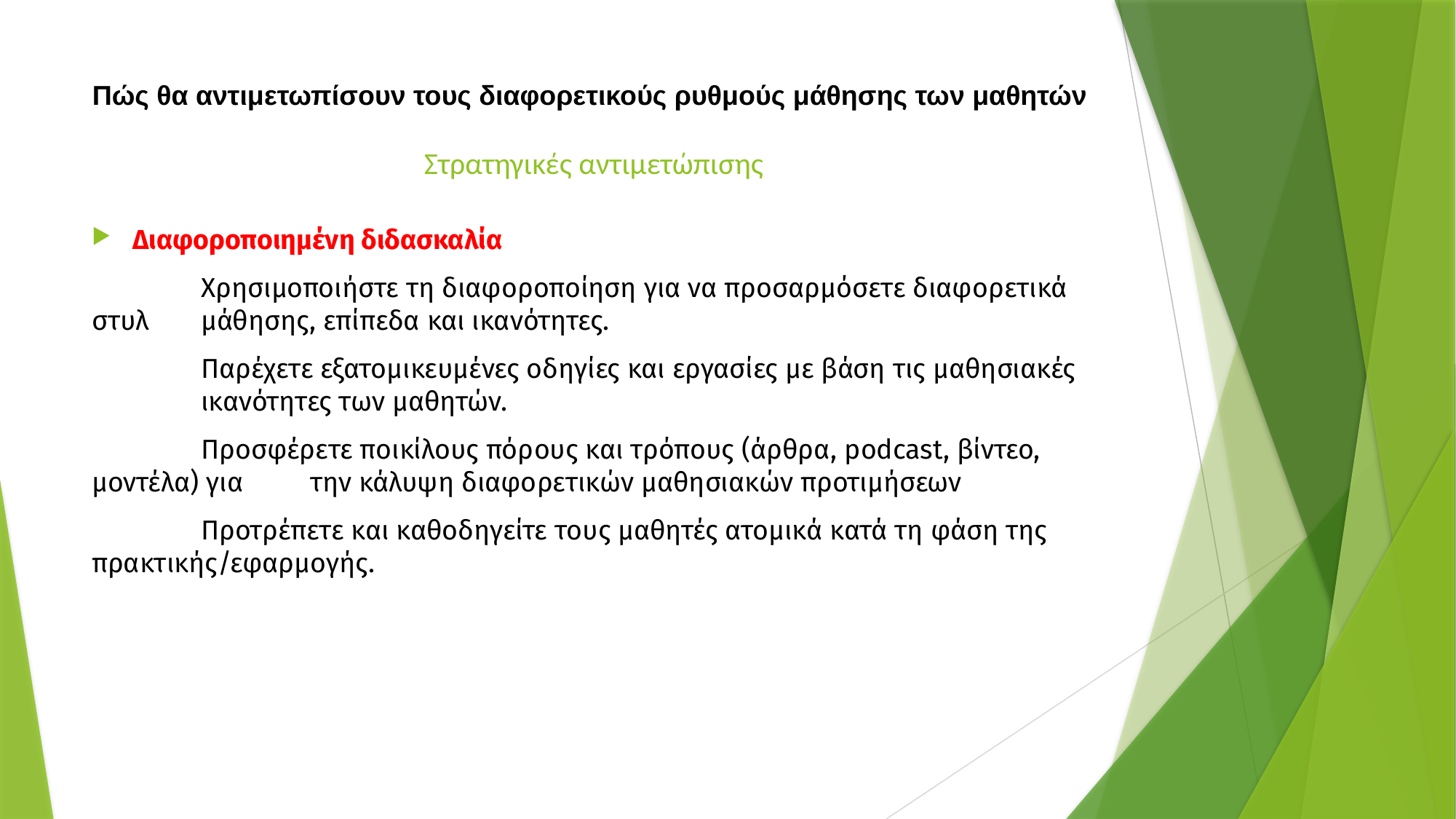

# Πώς θα αντιμετωπίσουν τους διαφορετικούς ρυθμούς μάθησης των μαθητών Στρατηγικές αντιμετώπισης
Διαφοροποιημένη διδασκαλία
	Χρησιμοποιήστε τη διαφοροποίηση για να προσαρμόσετε διαφορετικά στυλ 	μάθησης, επίπεδα και ικανότητες.
	Παρέχετε εξατομικευμένες οδηγίες και εργασίες με βάση τις μαθησιακές 	ικανότητες των μαθητών.
	Προσφέρετε ποικίλους πόρους και τρόπους (άρθρα, podcast, βίντεο, 	μοντέλα) για 	την κάλυψη διαφορετικών μαθησιακών προτιμήσεων
	Προτρέπετε και καθοδηγείτε τους μαθητές ατομικά κατά τη φάση της 	πρακτικής/εφαρμογής.